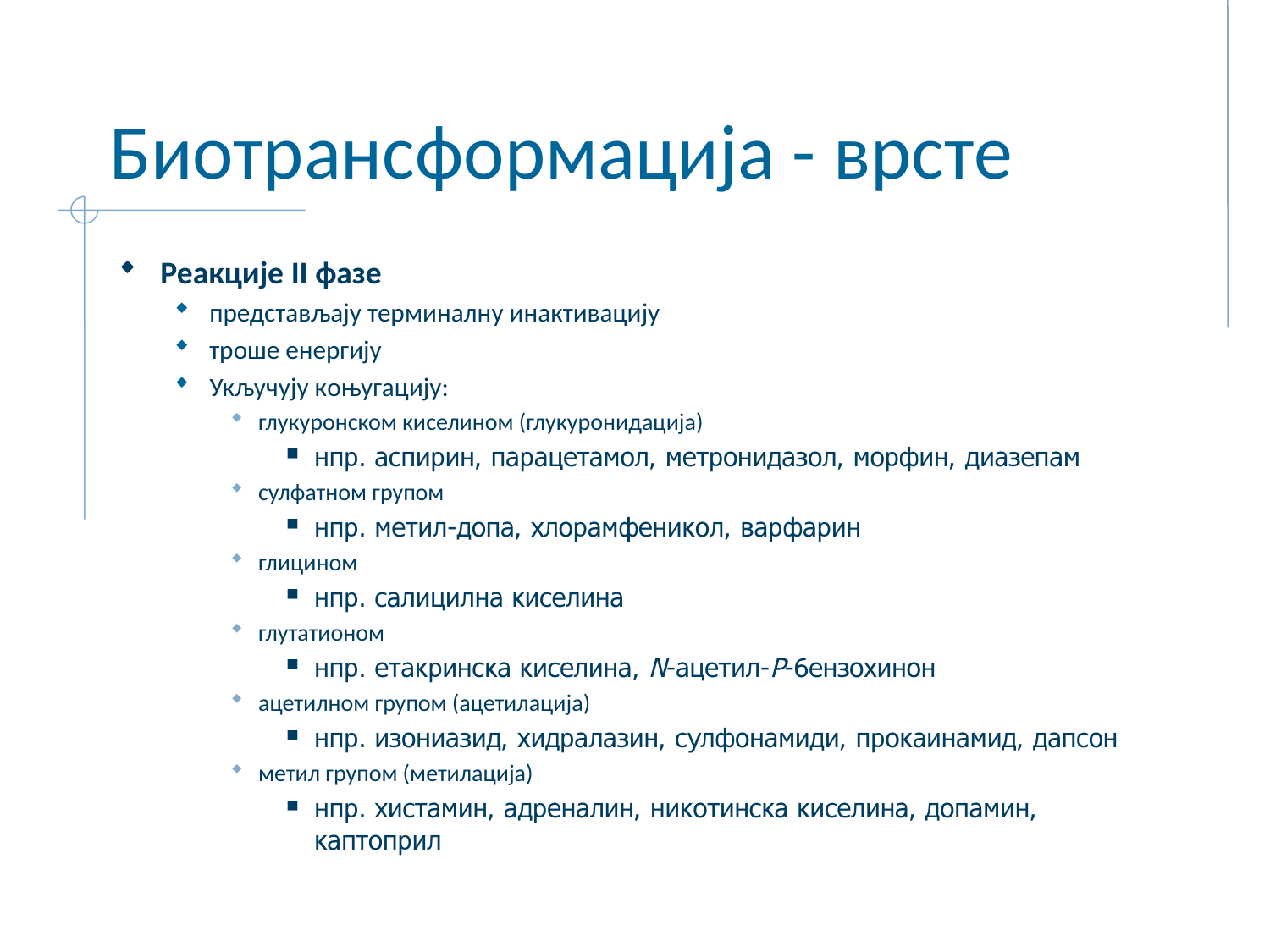

# Биотрансформација - врсте
Реакције II фазе
представљају терминалну инактивацију
троше енергију
Укључују коњугацију:
глукуронском киселином (глукуронидација)
нпр. аспирин, парацетамол, метронидазол, морфин, диазепам
сулфатном групом
нпр. метил-допа, хлорамфеникол, варфарин
глицином
нпр. салицилна киселина
глутатионом
нпр. етакринска киселина, N-ацетил-Р-бензохинон
ацетилном групом (ацетилација)
нпр. изониазид, хидралазин, сулфонамиди, прокаинамид, дапсон
метил групом (метилација)
нпр. хистамин, адреналин, никотинска киселина, допамин, каптоприл